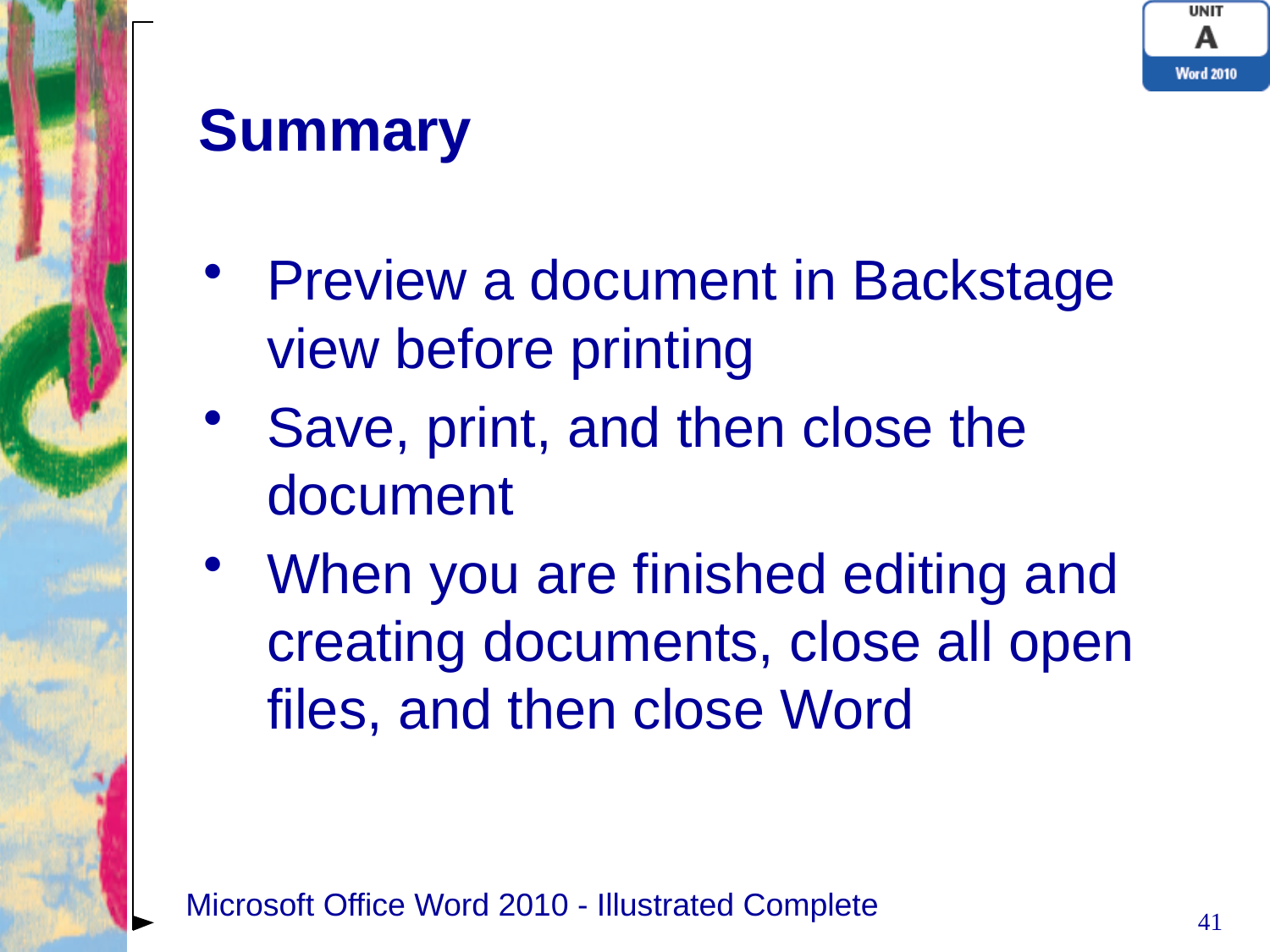

# Summary

Preview a document in Backstage view before printing
Save, print, and then close the document
When you are finished editing and creating documents, close all open files, and then close Word
Microsoft Office Word 2010 - Illustrated Complete
41